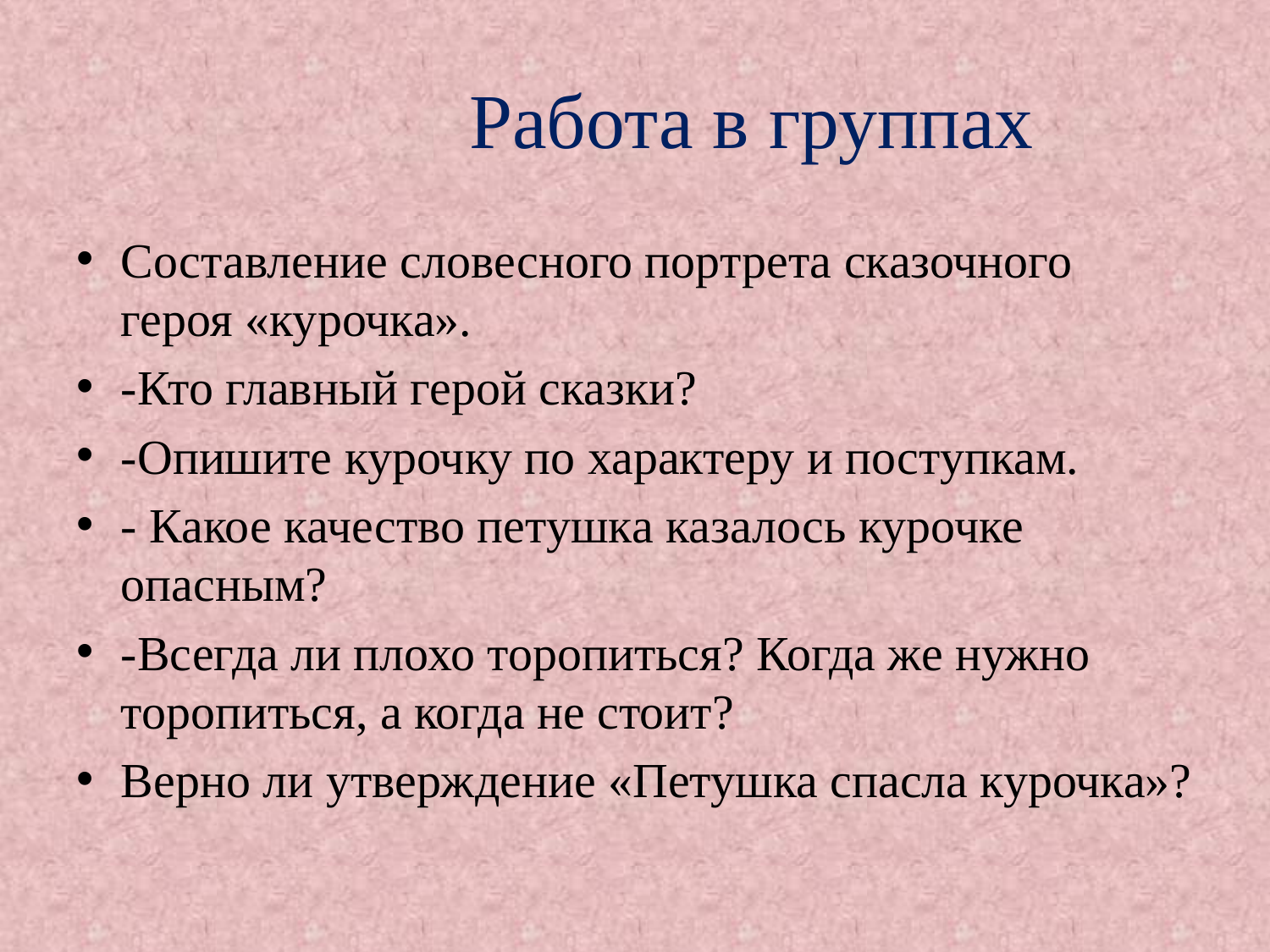

# Работа в группах
Составление словесного портрета сказочного героя «курочка».
-Кто главный герой сказки?
-Опишите курочку по характеру и поступкам.
- Какое качество петушка казалось курочке опасным?
-Всегда ли плохо торопиться? Когда же нужно торопиться, а когда не стоит?
Верно ли утверждение «Петушка спасла курочка»?